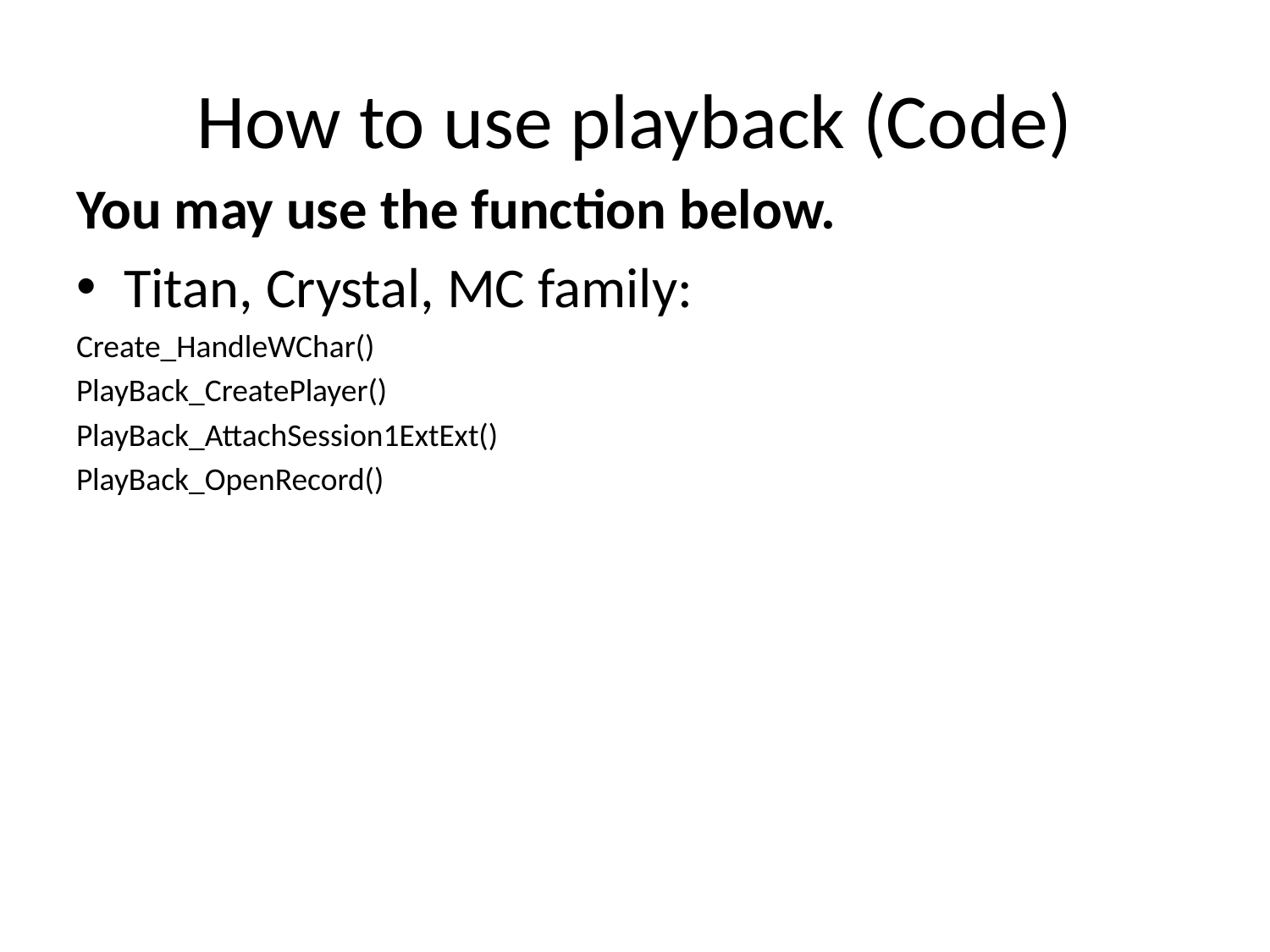

# How to use playback (Code)
You may use the function below.
Titan, Crystal, MC family:
Create_HandleWChar()
PlayBack_CreatePlayer()
PlayBack_AttachSession1ExtExt()
PlayBack_OpenRecord()